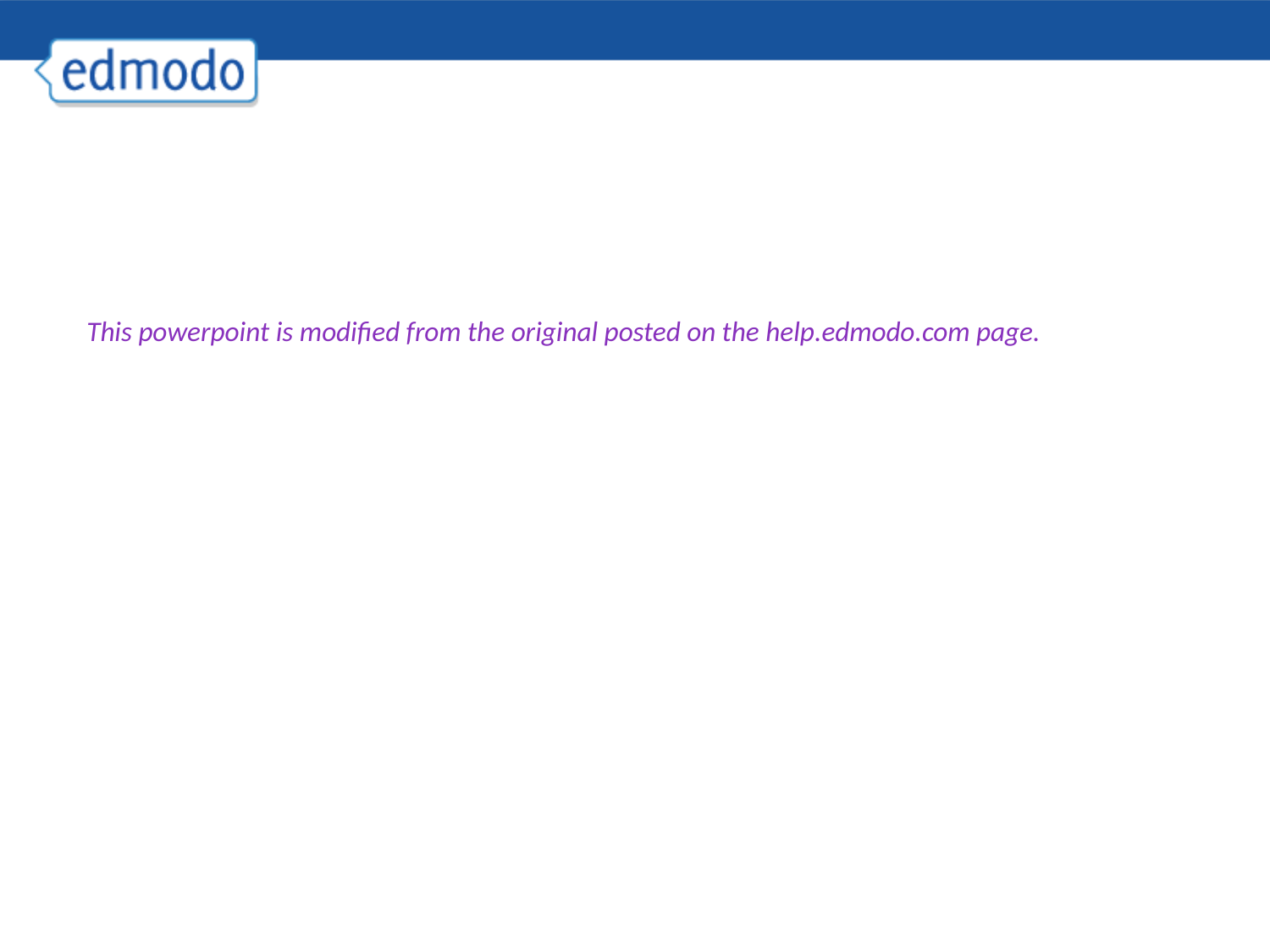

This powerpoint is modified from the original posted on the help.edmodo.com page.